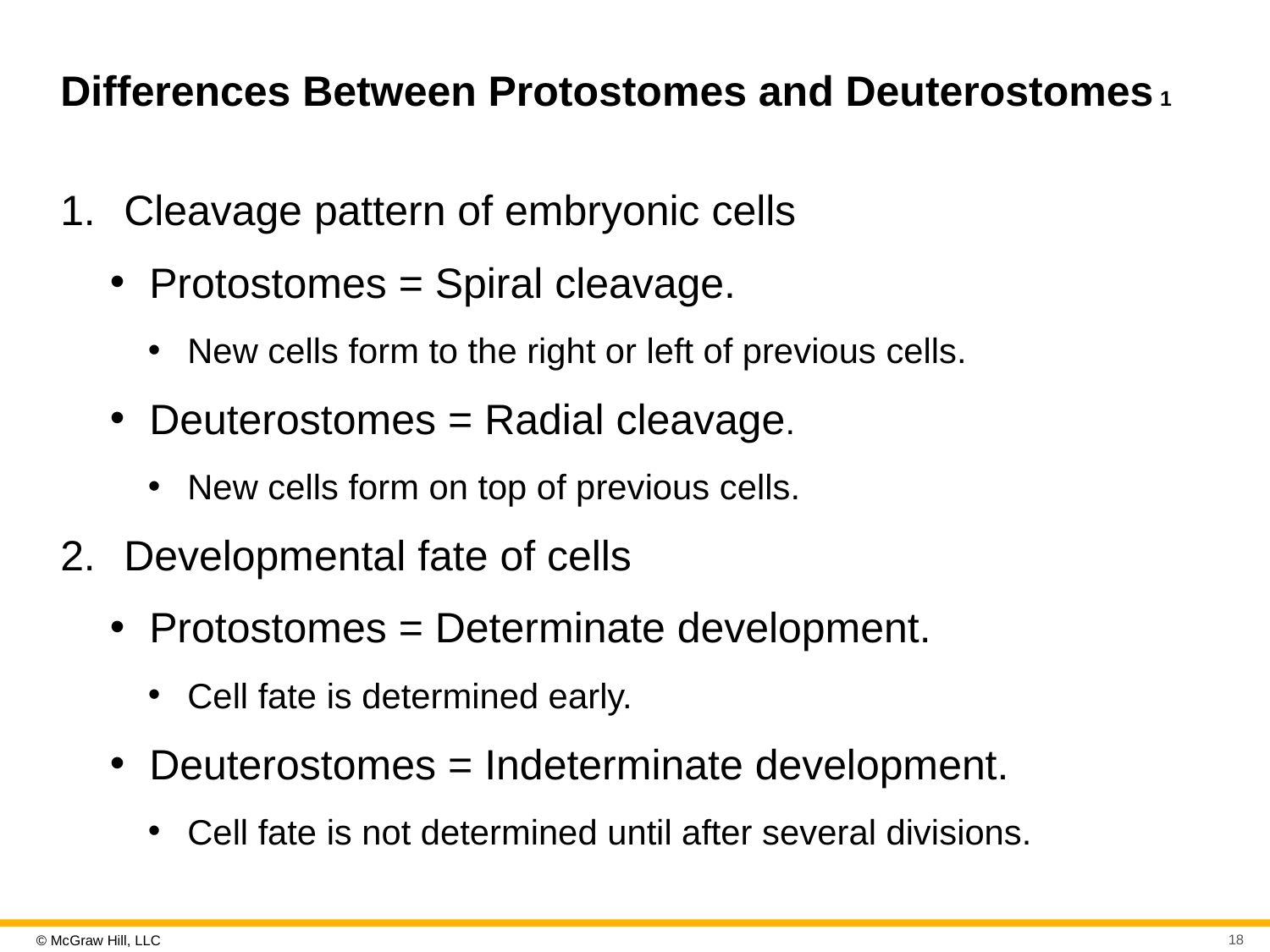

# Differences Between Protostomes and Deuterostomes 1
Cleavage pattern of embryonic cells
Protostomes = Spiral cleavage.
New cells form to the right or left of previous cells.
Deuterostomes = Radial cleavage.
New cells form on top of previous cells.
Developmental fate of cells
Protostomes = Determinate development.
Cell fate is determined early.
Deuterostomes = Indeterminate development.
Cell fate is not determined until after several divisions.
18